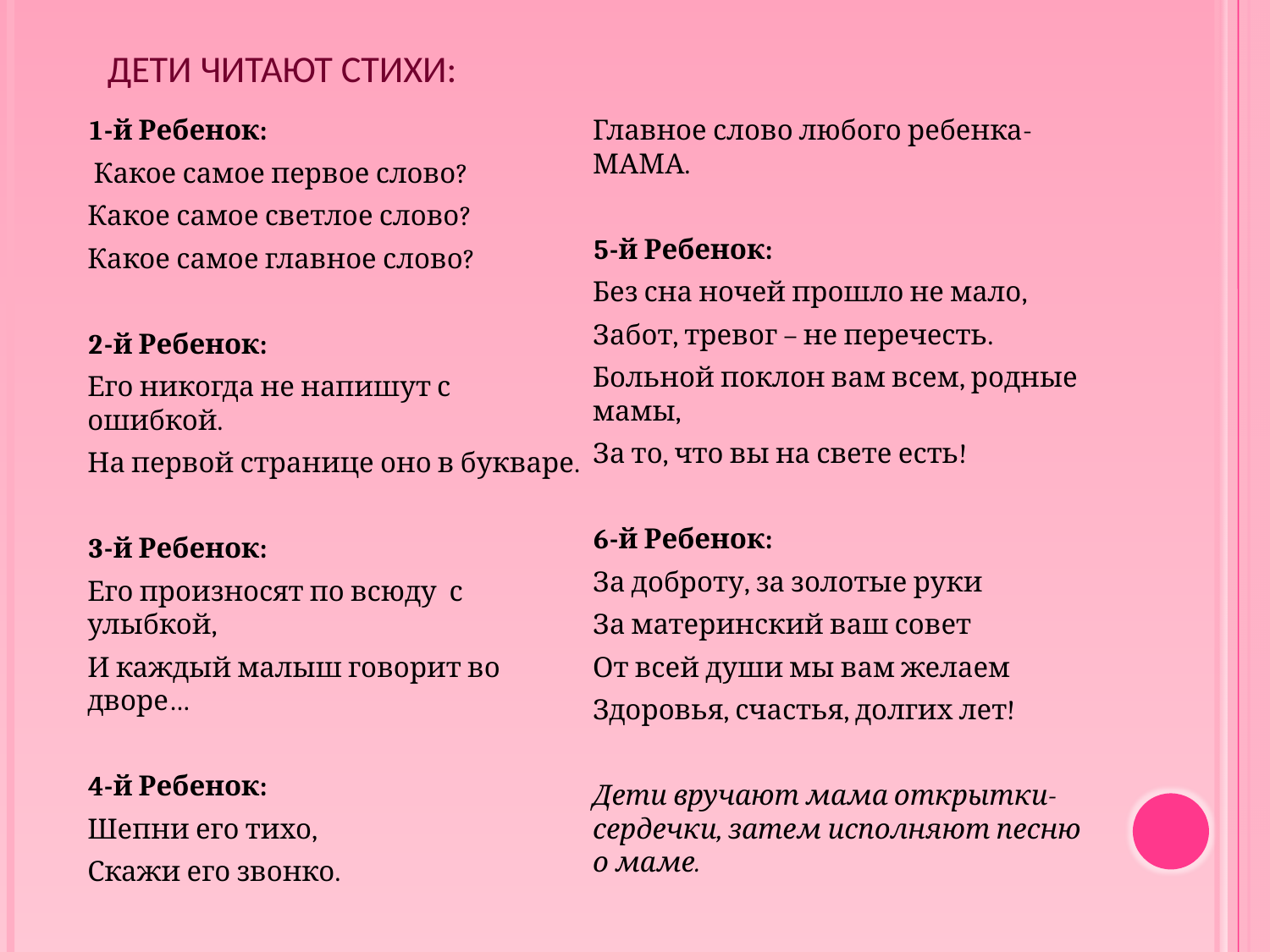

# Дети читают стихи:
1-й Ребенок:
 Какое самое первое слово?
Какое самое светлое слово?
Какое самое главное слово?

2-й Ребенок:
Его никогда не напишут с ошибкой.
На первой странице оно в букваре.

3-й Ребенок:
Его произносят по всюду  с улыбкой,
И каждый малыш говорит во дворе…

4-й Ребенок:
Шепни его тихо,
Скажи его звонко.
Главное слово любого ребенка- МАМА.

5-й Ребенок:
Без сна ночей прошло не мало,
Забот, тревог – не перечесть.
Больной поклон вам всем, родные мамы,
За то, что вы на свете есть!

6-й Ребенок:
За доброту, за золотые руки
За материнский ваш совет
От всей души мы вам желаем
Здоровья, счастья, долгих лет!

Дети вручают мама открытки-сердечки, затем исполняют песню о маме.